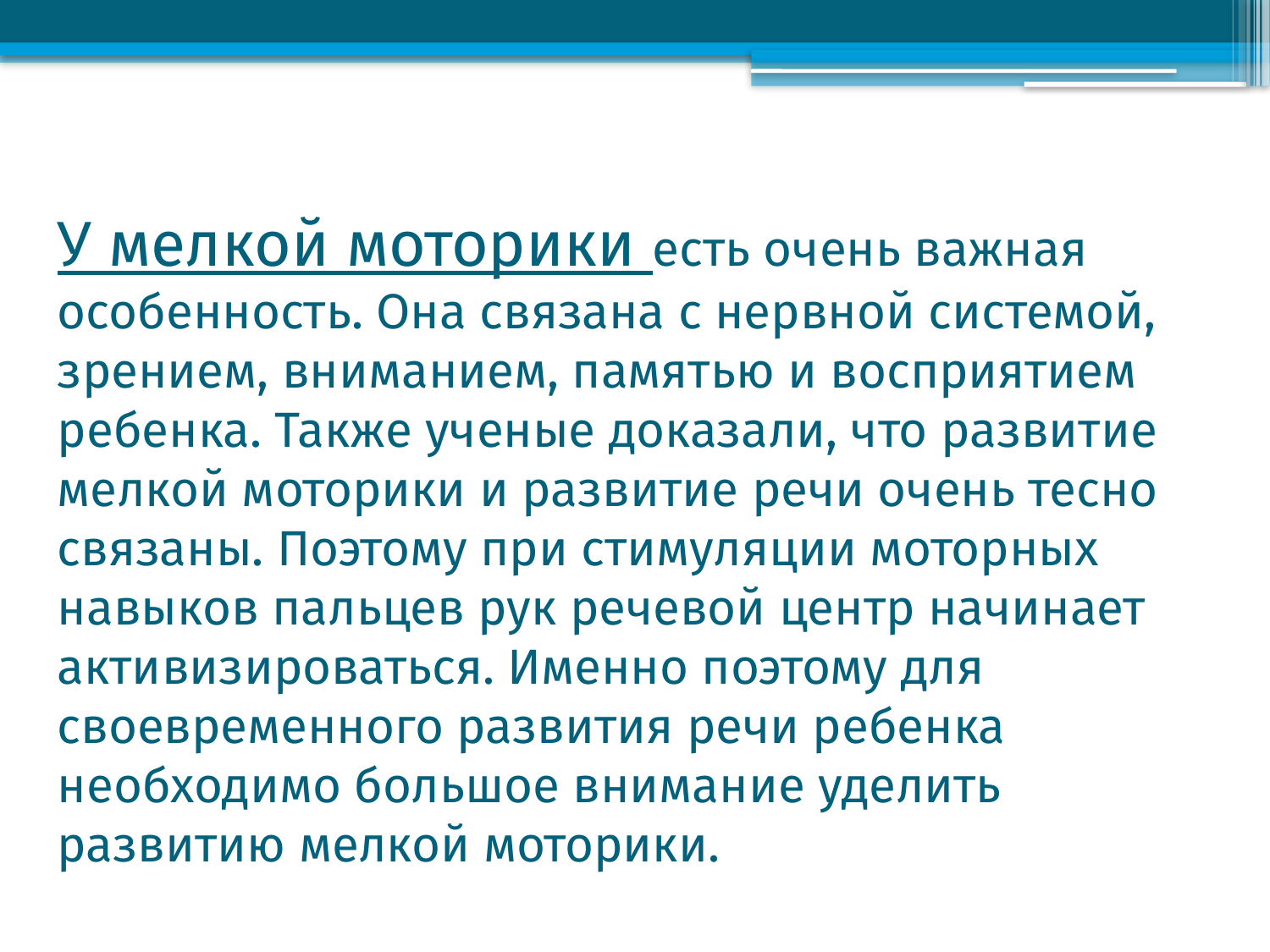

# У мелкой моторики есть очень важная особенность. Она связана с нервной системой, зрением, вниманием, памятью и восприятием ребенка. Также ученые доказали, что развитие мелкой моторики и развитие речи очень тесно связаны. Поэтому при стимуляции моторных навыков пальцев рук речевой центр начинает активизироваться. Именно поэтому для своевременного развития речи ребенка необходимо большое внимание уделить развитию мелкой моторики.